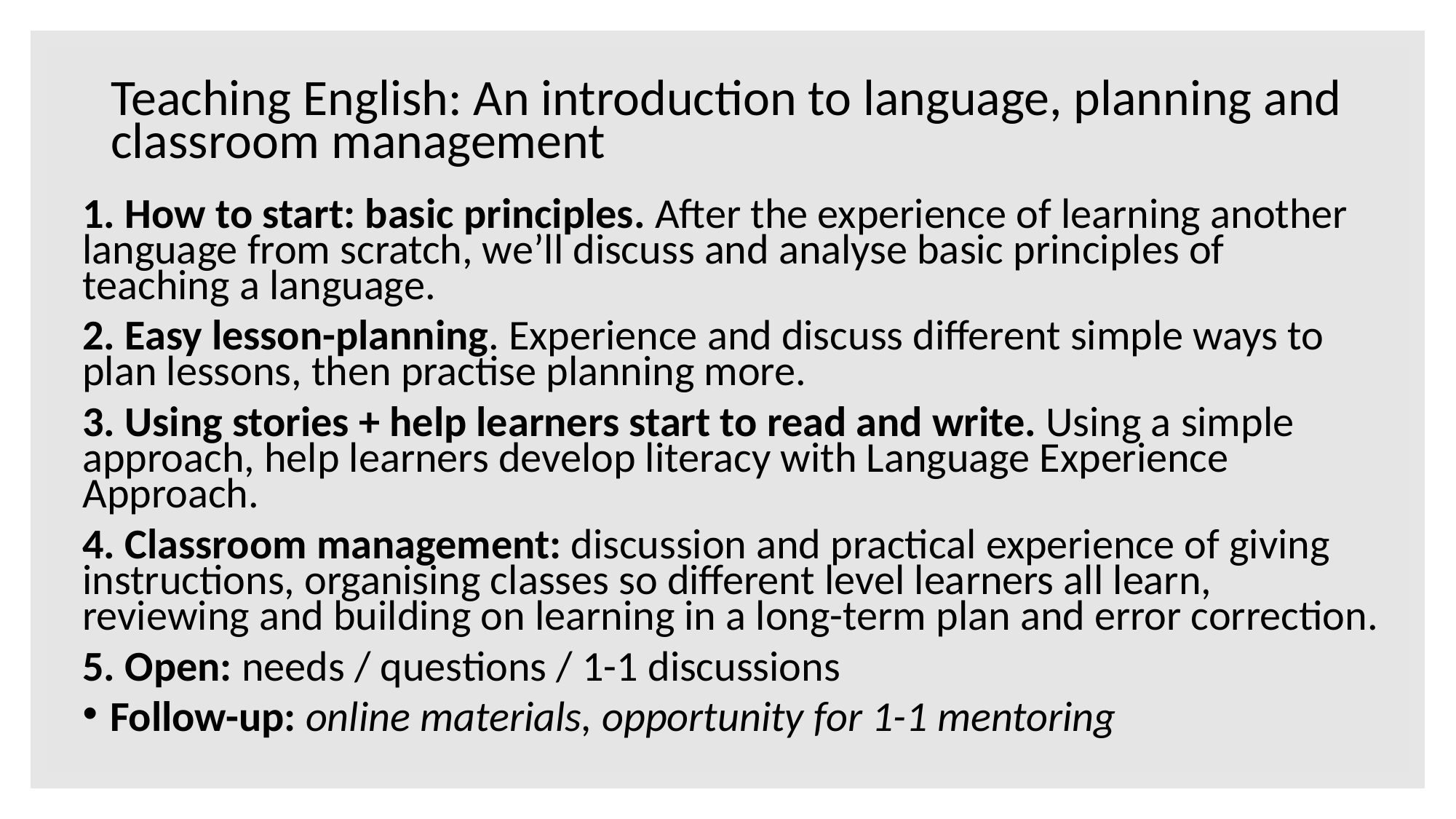

# Teaching English: An introduction to language, planning and classroom management
1. How to start: basic principles. After the experience of learning another language from scratch, we’ll discuss and analyse basic principles of teaching a language.
2. Easy lesson-planning. Experience and discuss different simple ways to plan lessons, then practise planning more.
3. Using stories + help learners start to read and write. Using a simple approach, help learners develop literacy with Language Experience Approach.
4. Classroom management: discussion and practical experience of giving instructions, organising classes so different level learners all learn, reviewing and building on learning in a long-term plan and error correction.
5. Open: needs / questions / 1-1 discussions
Follow-up: online materials, opportunity for 1-1 mentoring